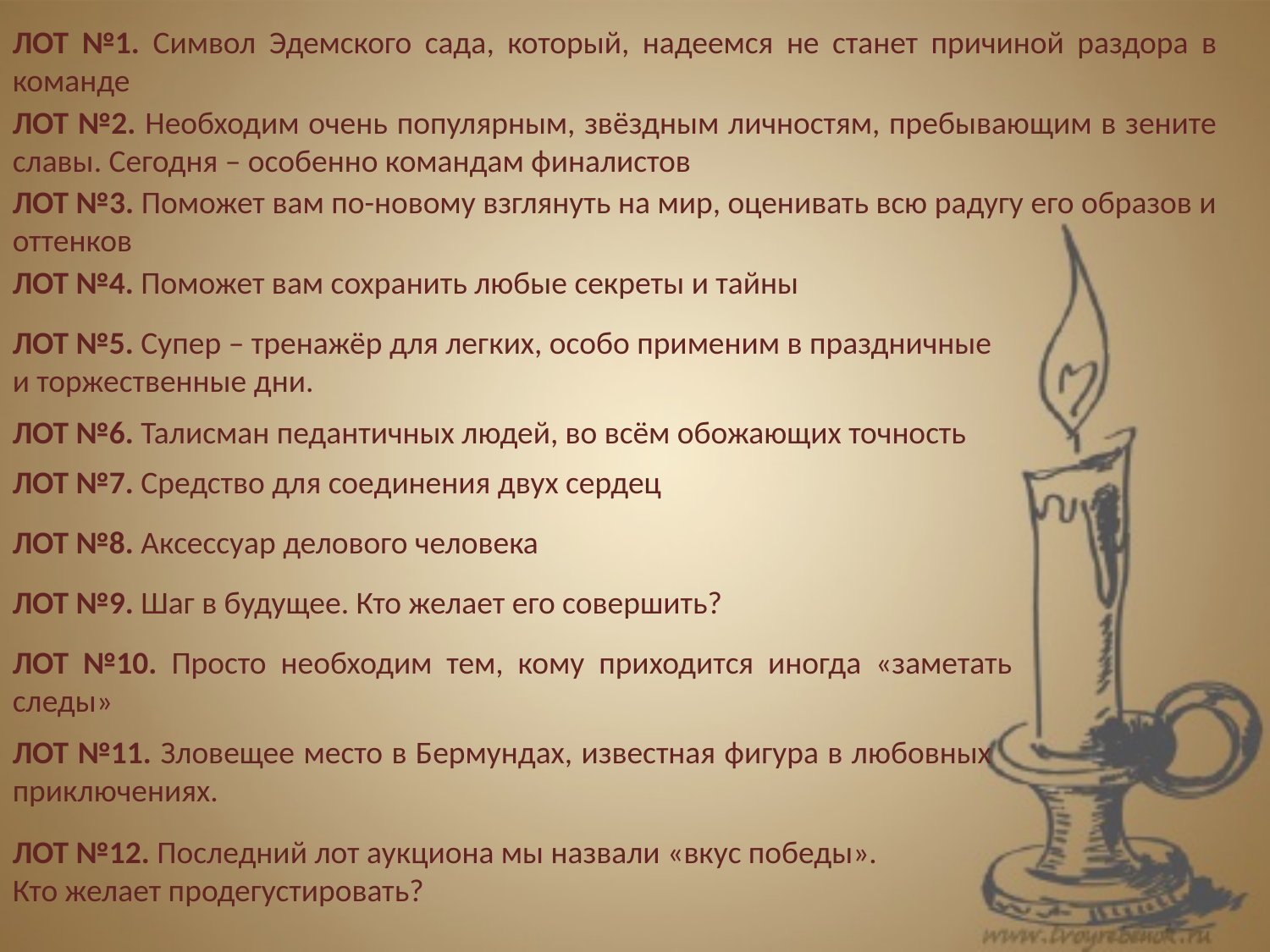

ЛОТ №1. Символ Эдемского сада, который, надеемся не станет причиной раздора в команде
ЛОТ №2. Необходим очень популярным, звёздным личностям, пребывающим в зените славы. Сегодня – особенно командам финалистов
ЛОТ №3. Поможет вам по-новому взглянуть на мир, оценивать всю радугу его образов и оттенков
ЛОТ №4. Поможет вам сохранить любые секреты и тайны
ЛОТ №5. Супер – тренажёр для легких, особо применим в праздничные
и торжественные дни.
ЛОТ №6. Талисман педантичных людей, во всём обожающих точность
ЛОТ №7. Средство для соединения двух сердец
ЛОТ №8. Аксессуар делового человека
ЛОТ №9. Шаг в будущее. Кто желает его совершить?
ЛОТ №10. Просто необходим тем, кому приходится иногда «заметать следы»
ЛОТ №11. Зловещее место в Бермундах, известная фигура в любовных приключениях.
ЛОТ №12. Последний лот аукциона мы назвали «вкус победы».
Кто желает продегустировать?